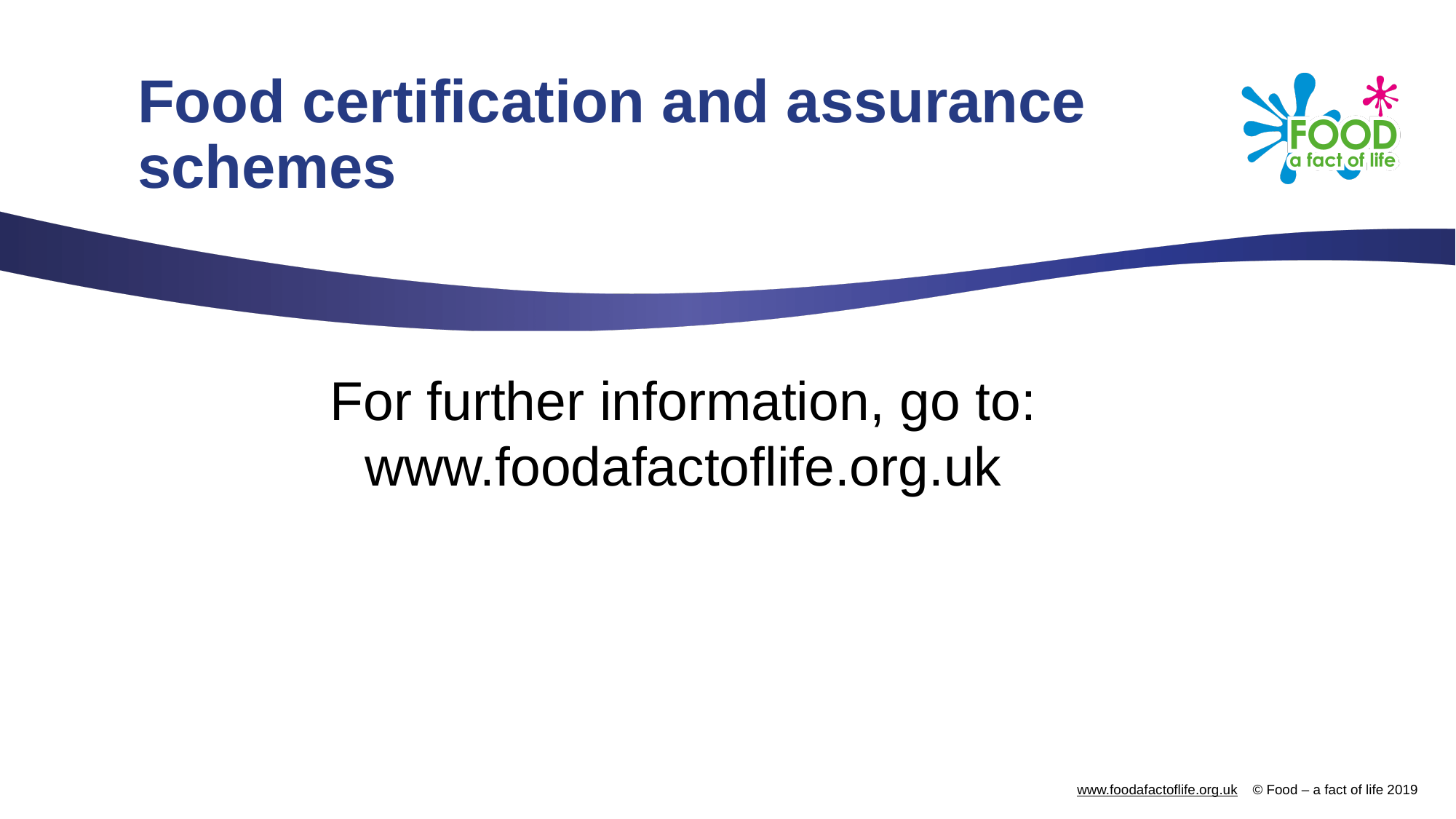

# Food certification and assurance schemes
For further information, go to:
www.foodafactoflife.org.uk